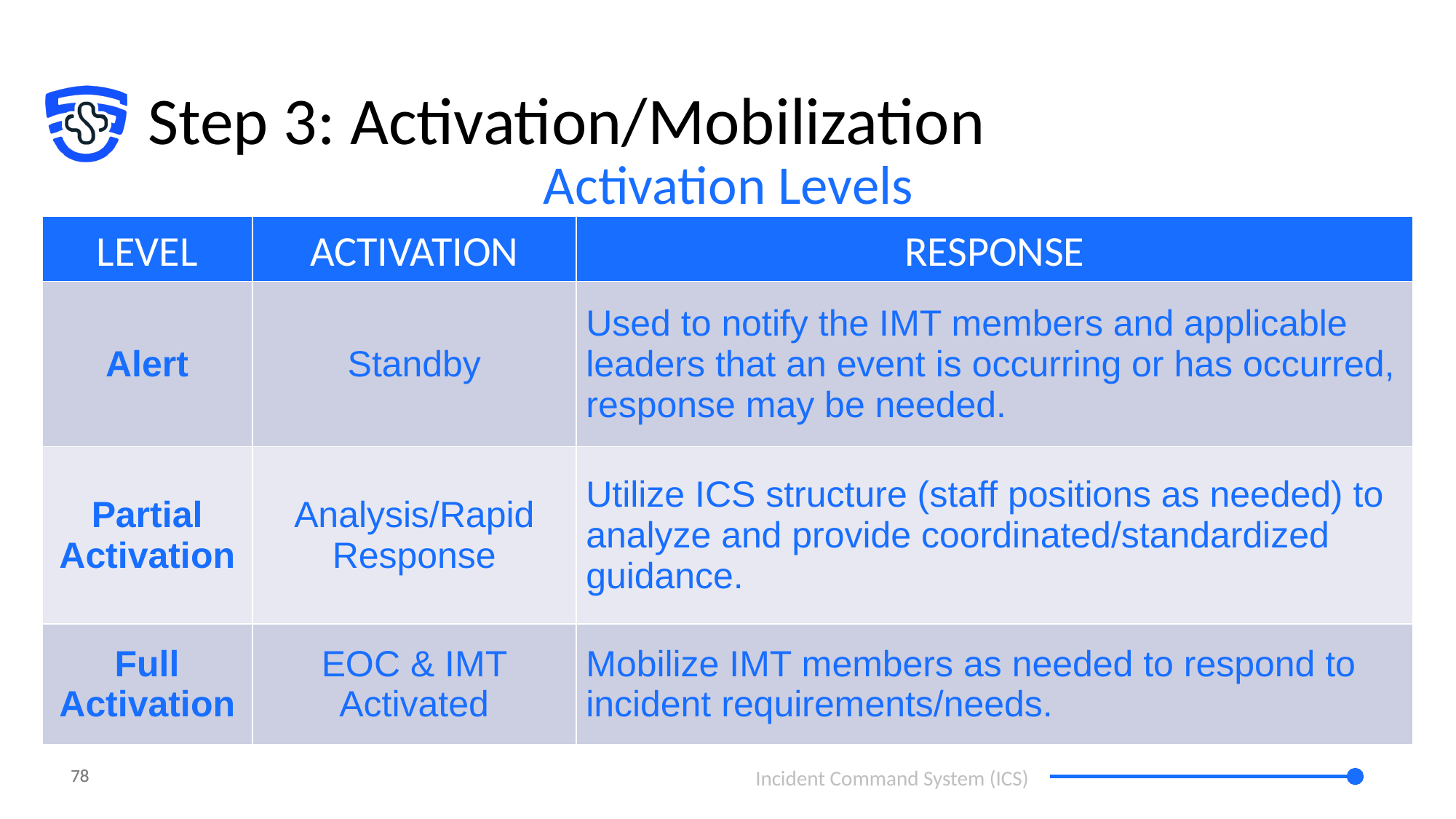

# Step 3: Activation/Mobilization
Activation Levels
| LEVEL | ACTIVATION | RESPONSE |
| --- | --- | --- |
| Alert | Standby | Used to notify the IMT members and applicable leaders that an event is occurring or has occurred, response may be needed. |
| Partial Activation | Analysis/Rapid Response | Utilize ICS structure (staff positions as needed) to analyze and provide coordinated/standardized guidance. |
| Full Activation | EOC & IMT Activated | Mobilize IMT members as needed to respond to incident requirements/needs. |